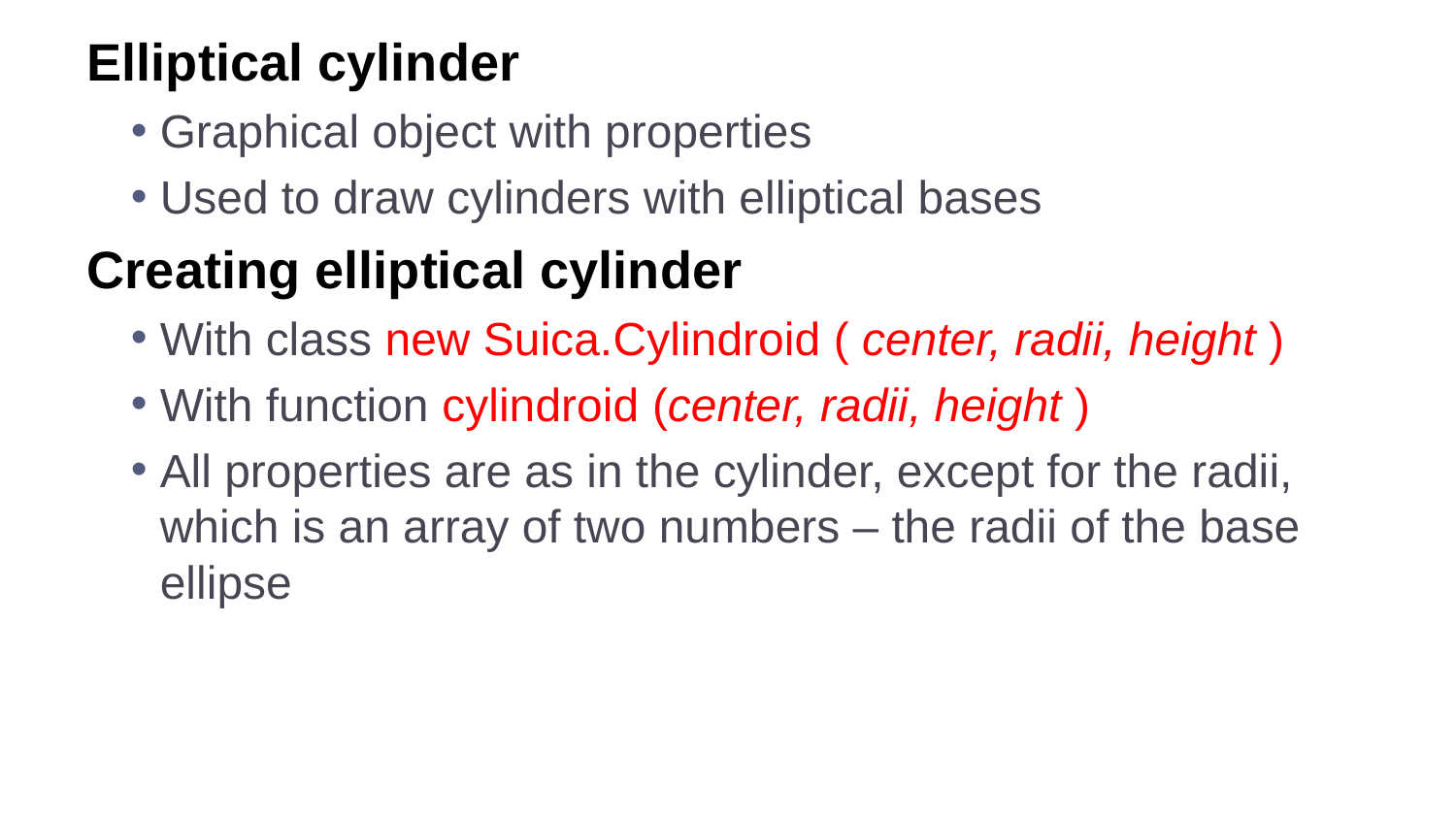

Elliptical cylinder
Graphical object with properties
Used to draw cylinders with elliptical bases
Creating elliptical cylinder
With class new Suica.Cylindroid ( center, radii, height )
With function cylindroid (center, radii, height )
All properties are as in the cylinder, except for the radii, which is an array of two numbers – the radii of the base ellipse